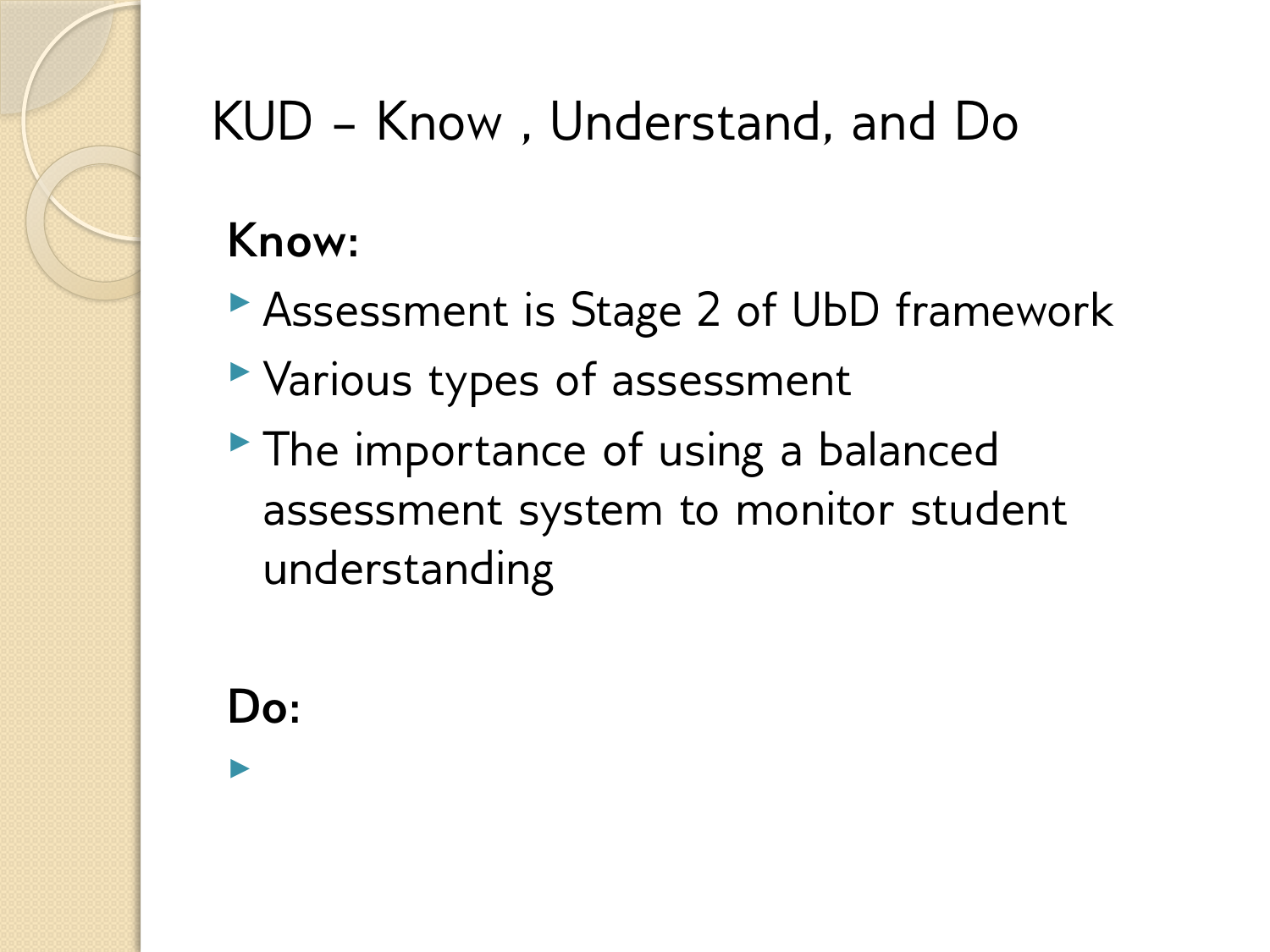

# KUD – Know , Understand, and Do
Know:
Assessment is Stage 2 of UbD framework
Various types of assessment
The importance of using a balanced assessment system to monitor student understanding

Do: